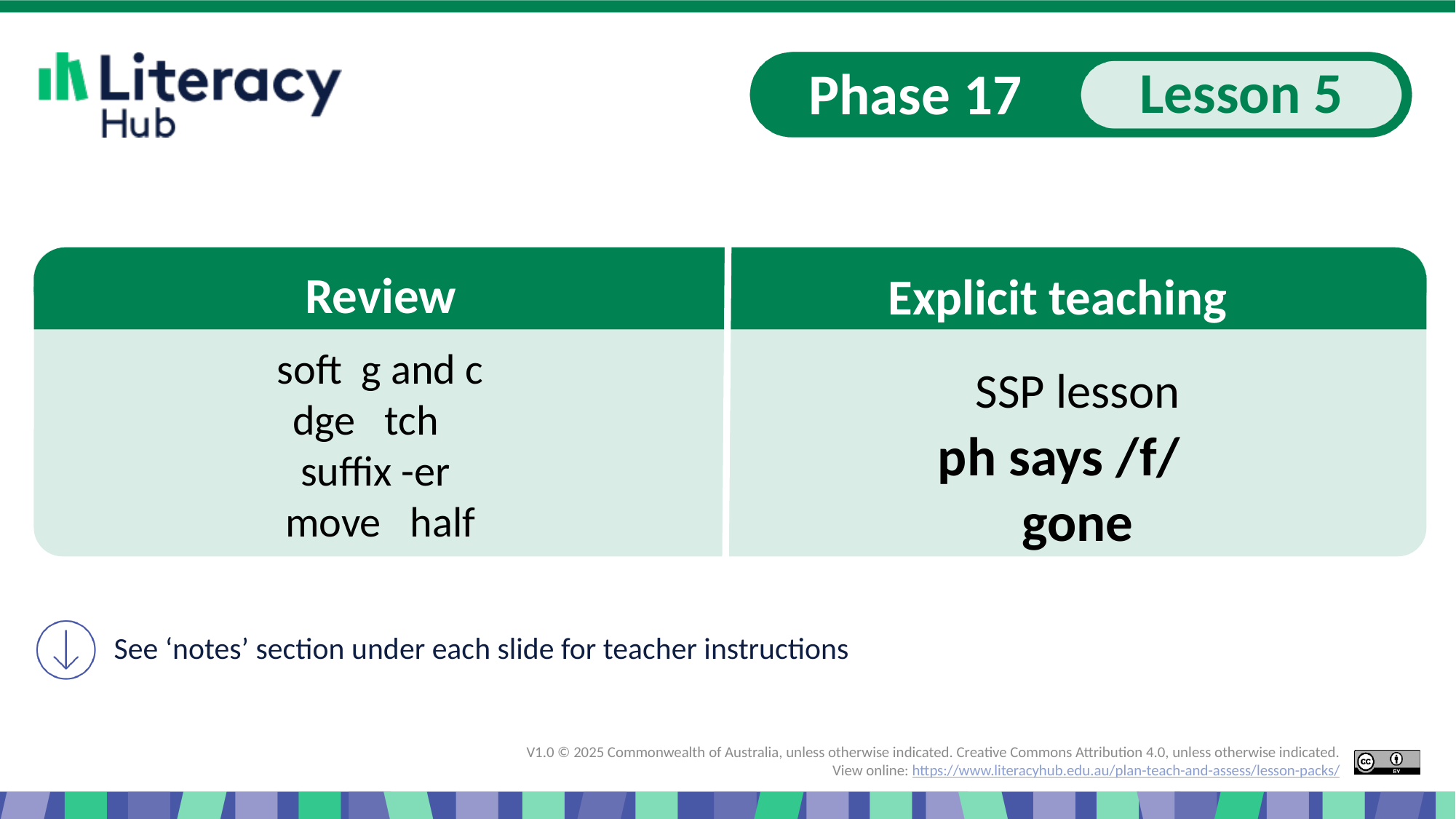

# Slide 1 Start of presentation, ph says /f/
soft  g and c
dge   tch
suffix -er
move   half
SSP lesson
ph says /f/
gone